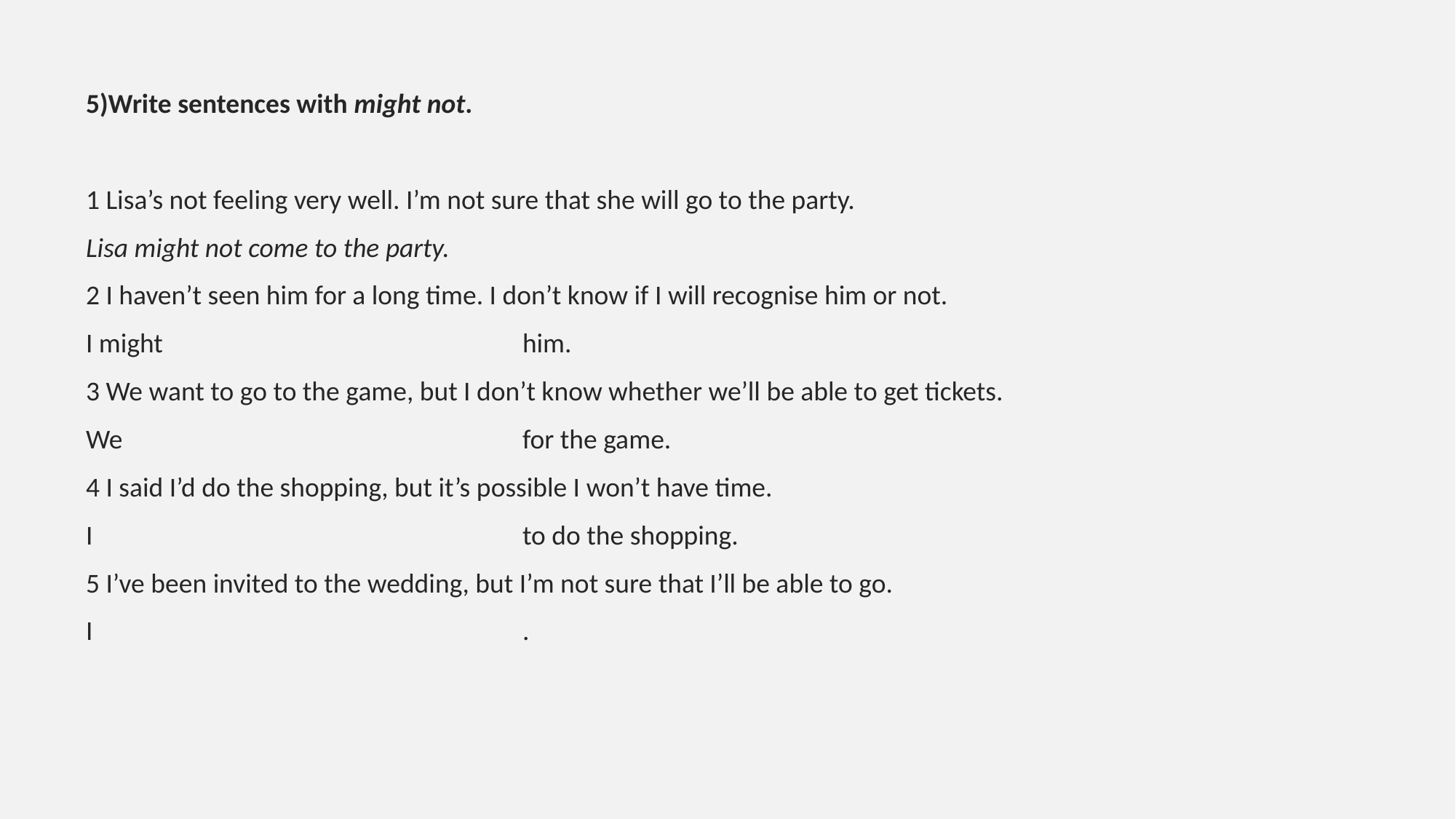

5)Write sentences with might not.

1 Lisa’s not feeling very well. I’m not sure that she will go to the party.
Lisa might not come to the party.
2 I haven’t seen him for a long time. I don’t know if I will recognise him or not.
I might				him.
3 We want to go to the game, but I don’t know whether we’ll be able to get tickets.
We				for the game.
4 I said I’d do the shopping, but it’s possible I won’t have time.
I				to do the shopping.
5 I’ve been invited to the wedding, but I’m not sure that I’ll be able to go.
I				.